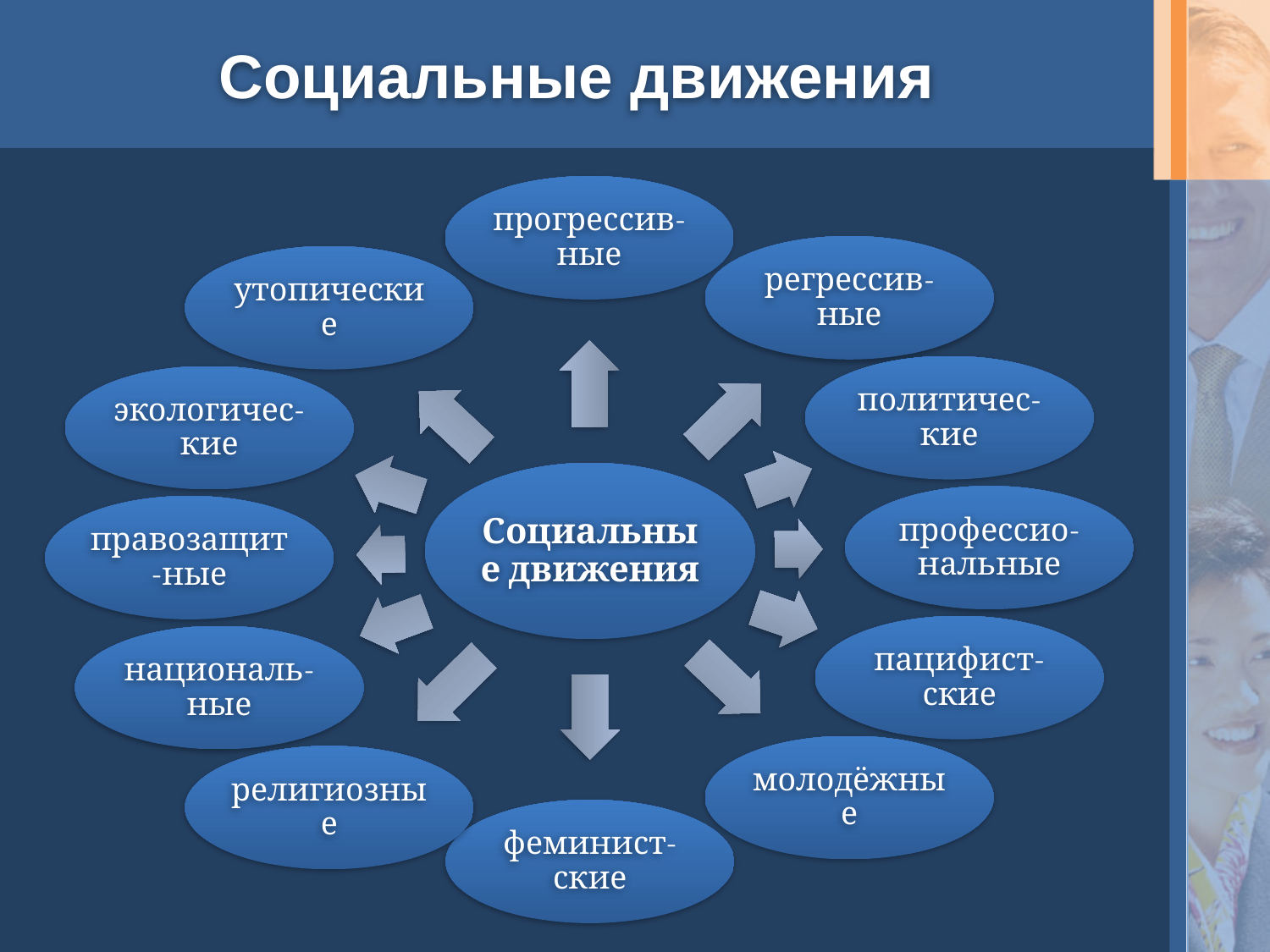

# Социальные движения

прогрессив- ные

регрессив- ные
утопические

политичес- кие

экологичес- кие

Социальные движения

профессио- нальные
правозащит-ные

пацифист- ские
националь- ные

молодёжные
религиозные

феминист- ские